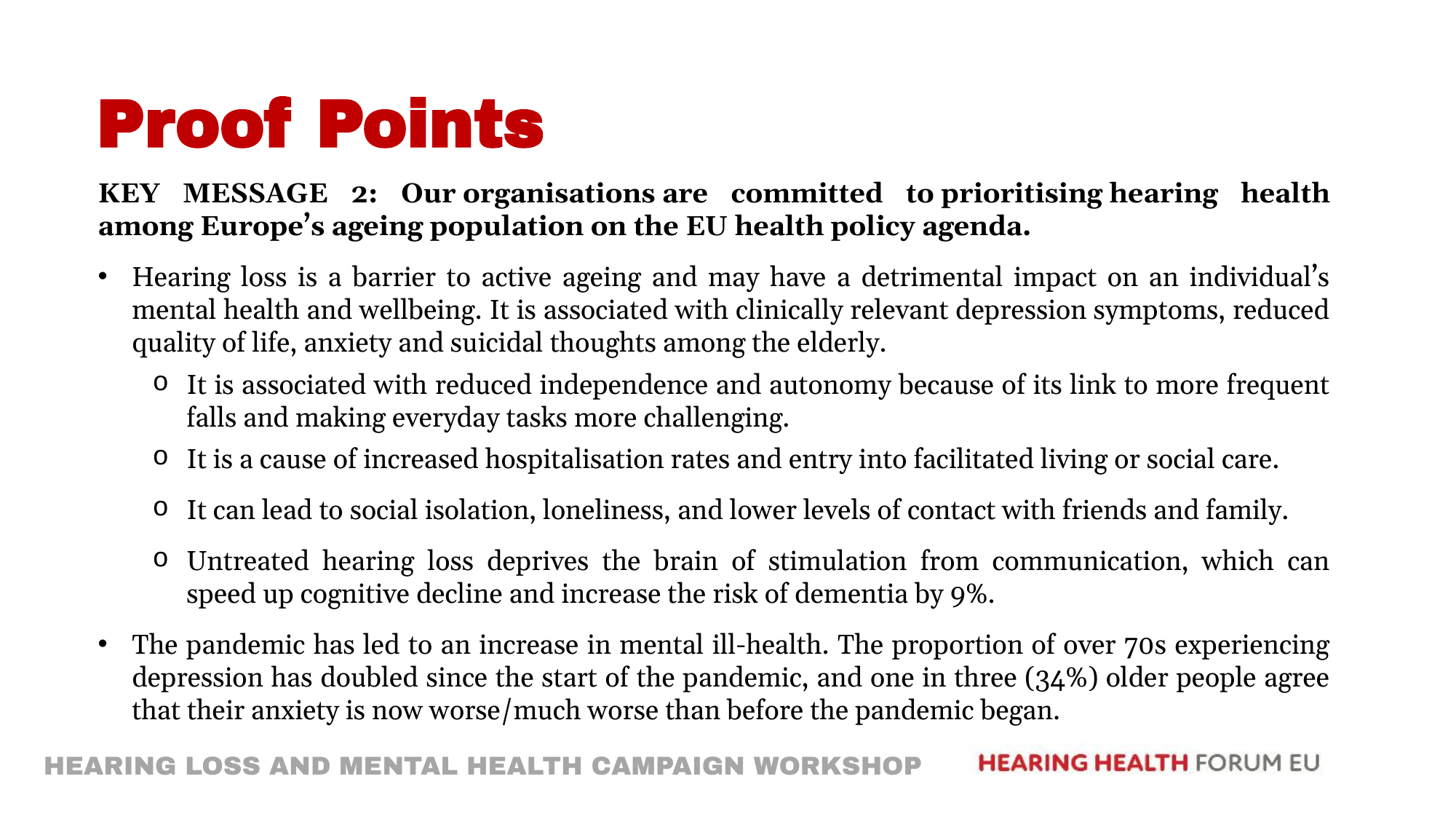

# Proof Points
KEY MESSAGE 2: Our organisations are committed to prioritising hearing health among Europe’s ageing population on the EU health policy agenda.
Hearing loss is a barrier to active ageing and may have a detrimental impact on an individual’s mental health and wellbeing. It is associated with clinically relevant depression symptoms, reduced quality of life, anxiety and suicidal thoughts among the elderly.
It is associated with reduced independence and autonomy because of its link to more frequent falls and making everyday tasks more challenging.
It is a cause of increased hospitalisation rates and entry into facilitated living or social care.
It can lead to social isolation, loneliness, and lower levels of contact with friends and family.
Untreated hearing loss deprives the brain of stimulation from communication, which can speed up cognitive decline and increase the risk of dementia by 9%.
The pandemic has led to an increase in mental ill-health. The proportion of over 70s experiencing depression has doubled since the start of the pandemic, and one in three (34%) older people agree that their anxiety is now worse/much worse than before the pandemic began.